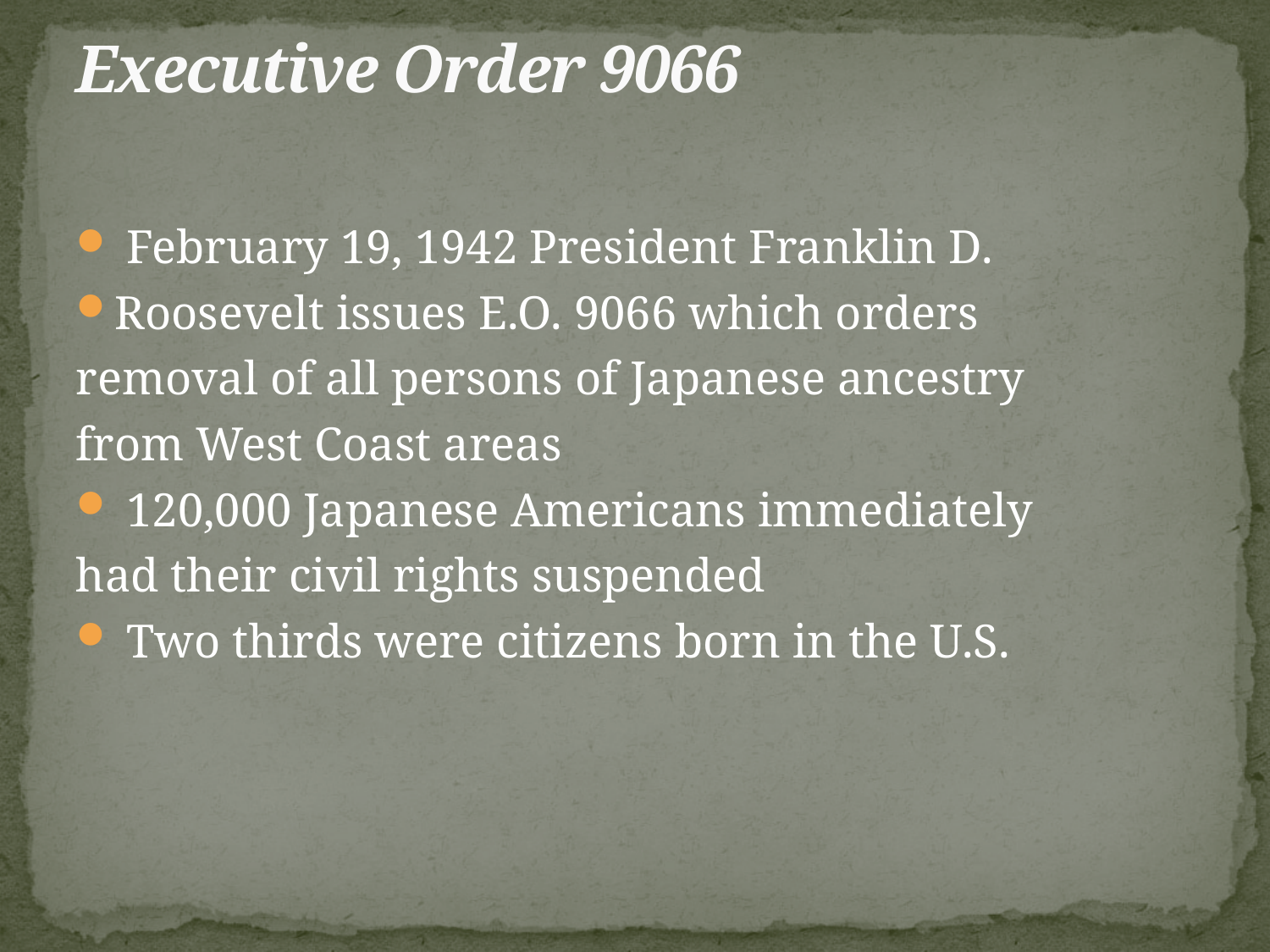

# Executive Order 9066
 February 19, 1942 President Franklin D.
Roosevelt issues E.O. 9066 which orders
removal of all persons of Japanese ancestry
from West Coast areas
 120,000 Japanese Americans immediately
had their civil rights suspended
 Two thirds were citizens born in the U.S.